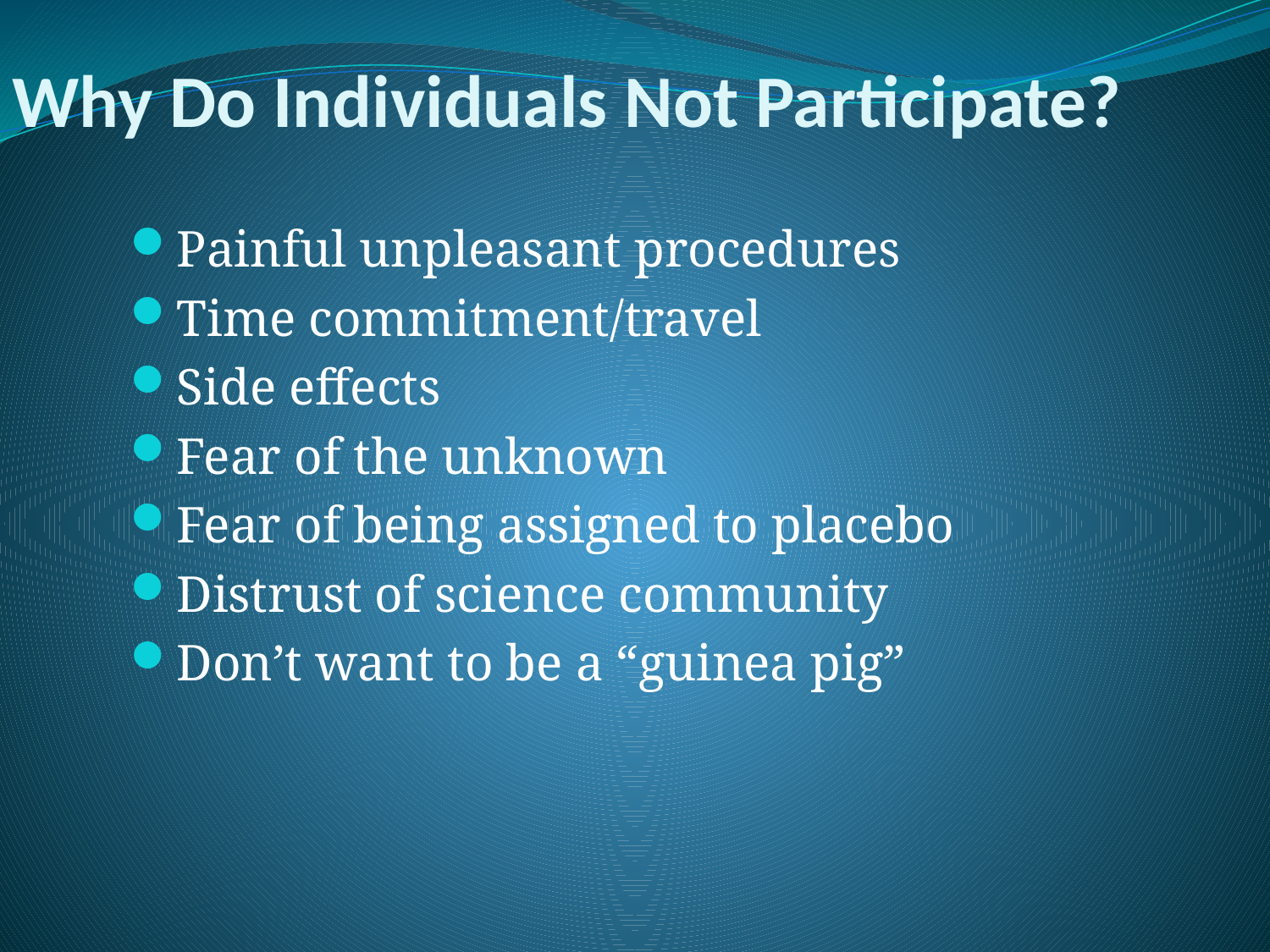

# Why Do Individuals Not Participate?
Painful unpleasant procedures
Time commitment/travel
Side effects
Fear of the unknown
Fear of being assigned to placebo
Distrust of science community
Don’t want to be a “guinea pig”